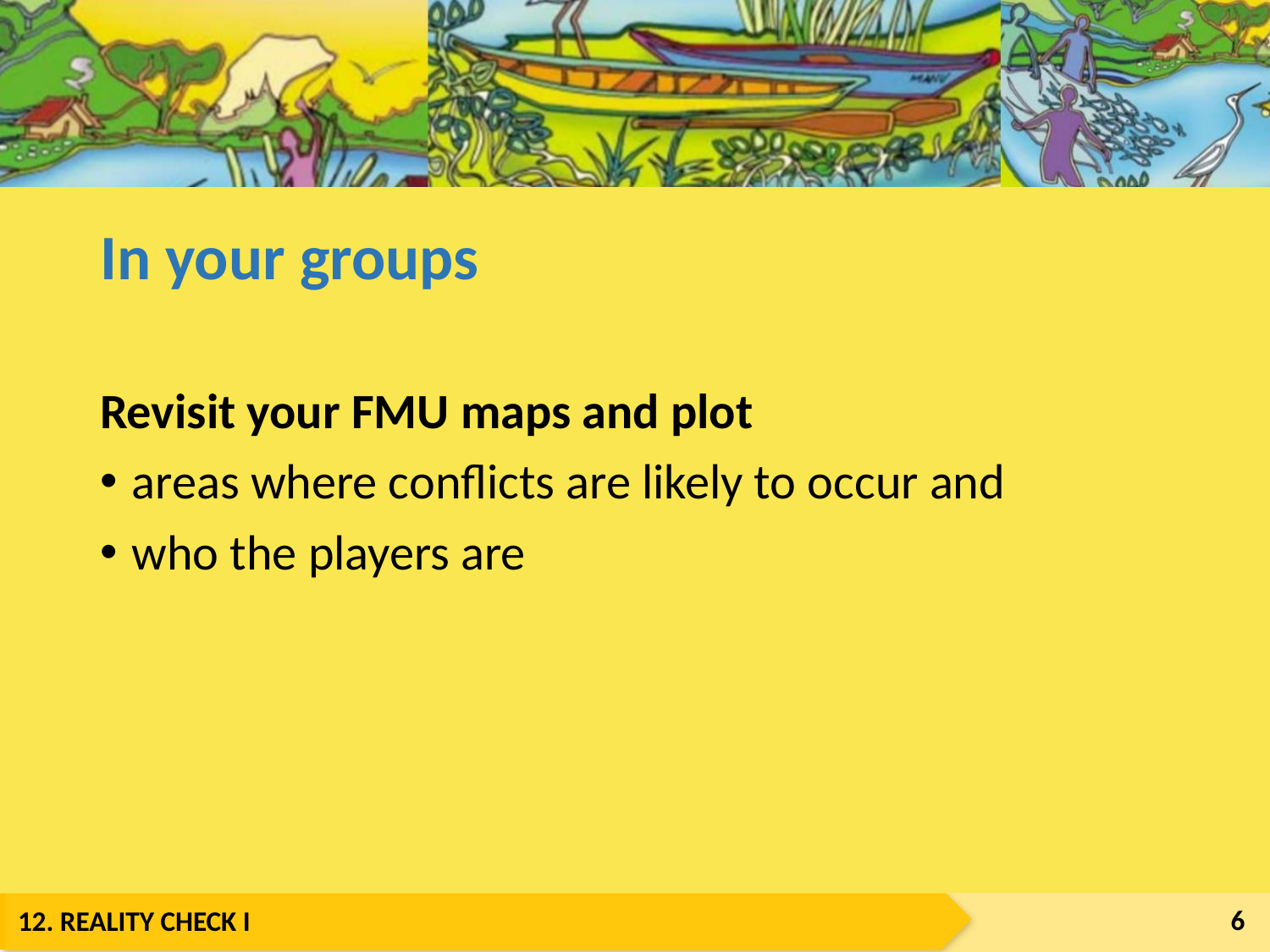

# In your groups
Revisit your FMU maps and plot
areas where conflicts are likely to occur and
who the players are
6